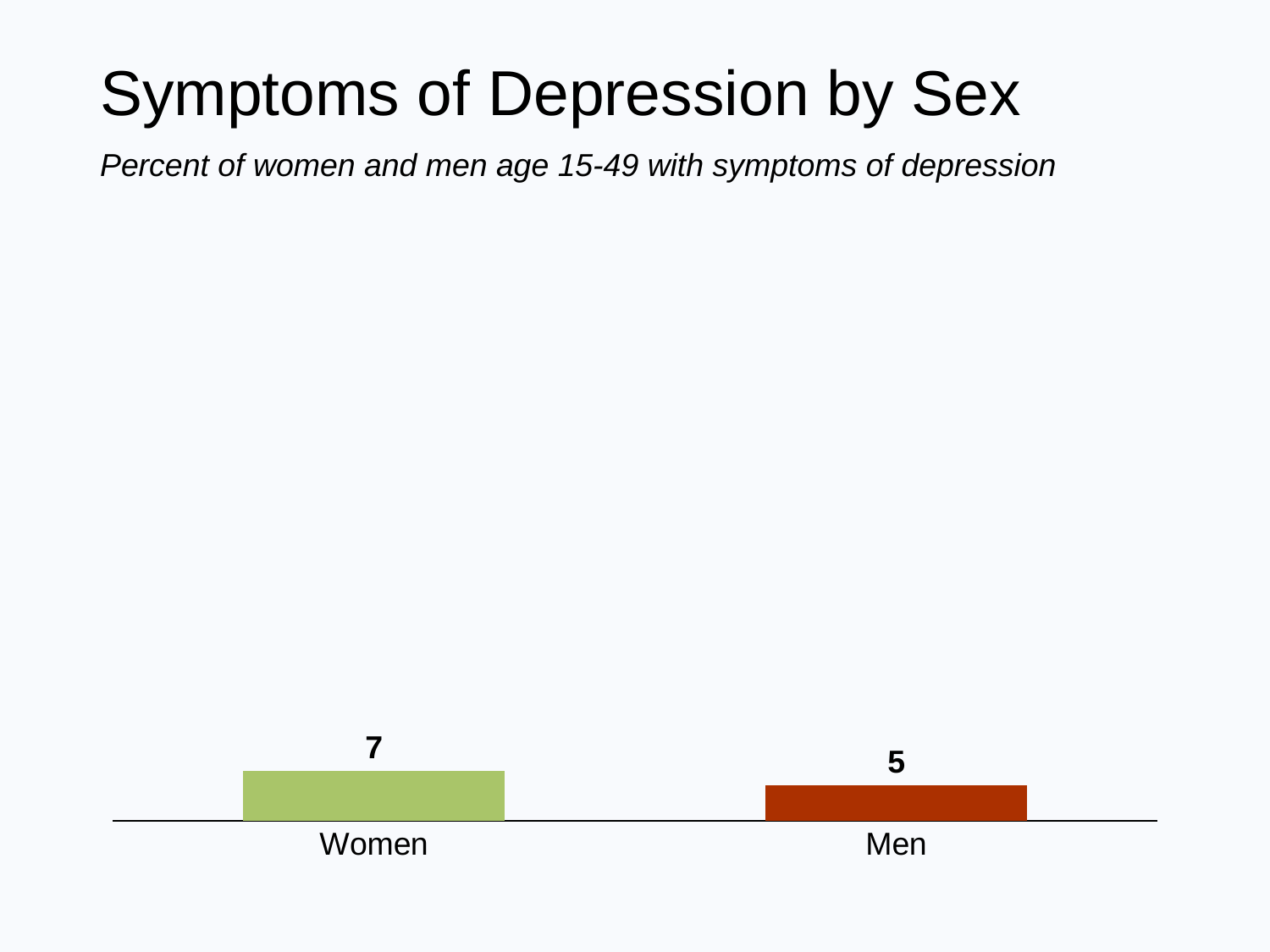

# Symptoms of Depression by Sex
Percent of women and men age 15-49 with symptoms of depression

### Chart

| Category | Women |
|---|---|
| Women | 7.0 |
| Men | 5.0 |